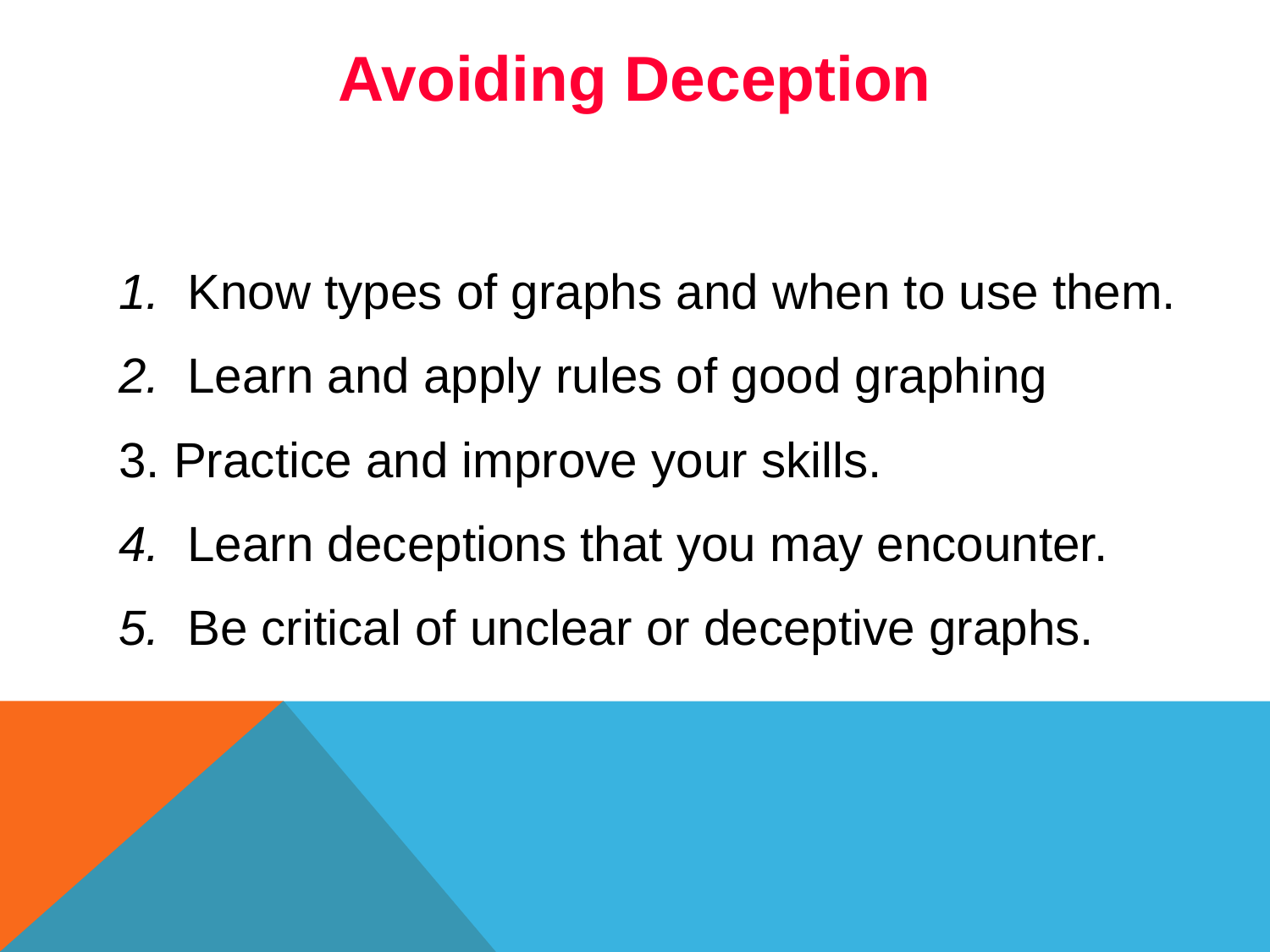

Avoiding Deception
1.  Know types of graphs and when to use them.
2.  Learn and apply rules of good graphing
3. Practice and improve your skills.
4.  Learn deceptions that you may encounter.
5.  Be critical of unclear or deceptive graphs.